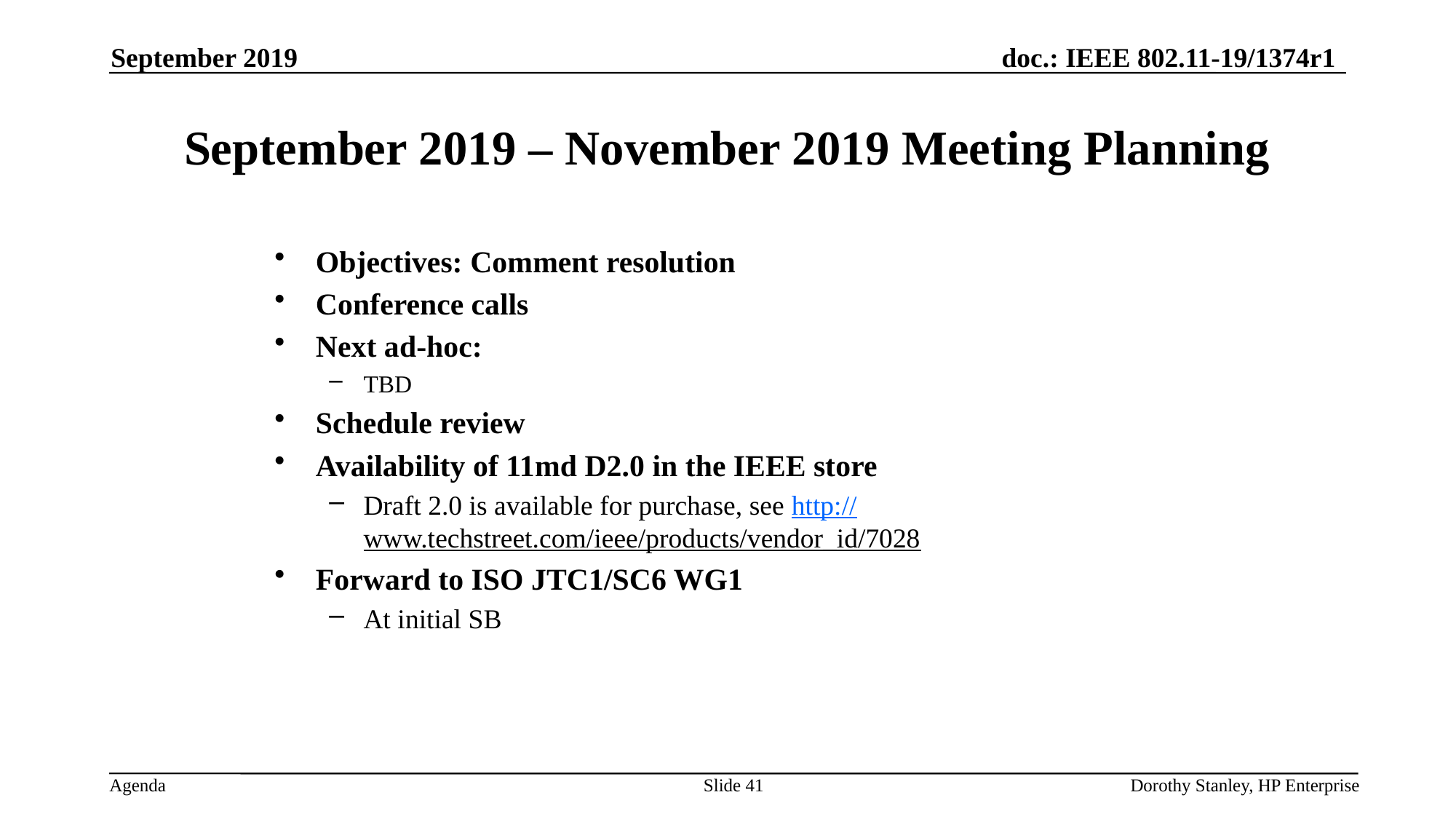

September 2019
# September 2019 – November 2019 Meeting Planning
Objectives: Comment resolution
Conference calls
Next ad-hoc:
TBD
Schedule review
Availability of 11md D2.0 in the IEEE store
Draft 2.0 is available for purchase, see http://www.techstreet.com/ieee/products/vendor_id/7028
Forward to ISO JTC1/SC6 WG1
At initial SB
Slide 41
Dorothy Stanley, HP Enterprise